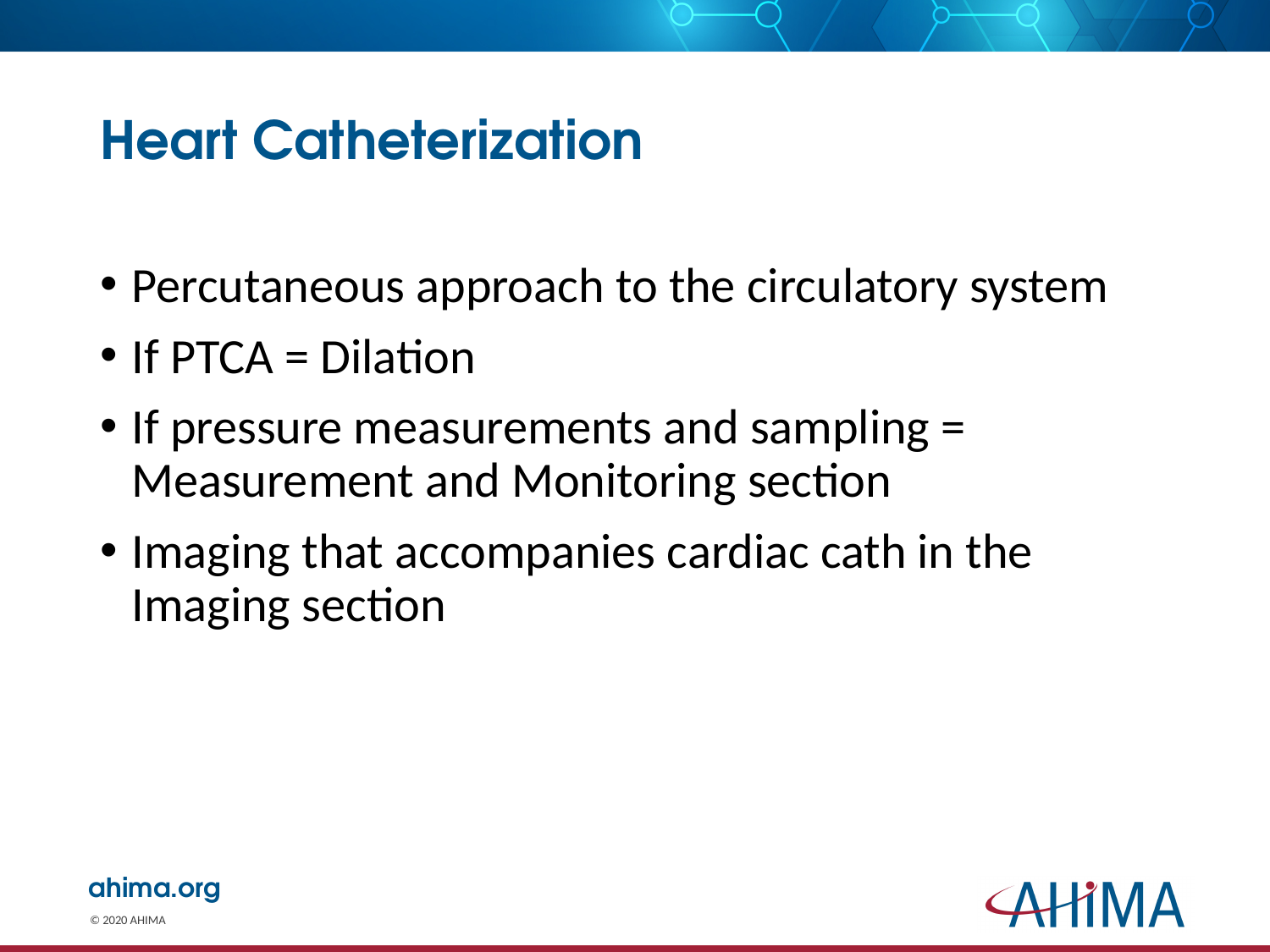

# Heart Catheterization
Percutaneous approach to the circulatory system
If PTCA = Dilation
If pressure measurements and sampling = Measurement and Monitoring section
Imaging that accompanies cardiac cath in the Imaging section